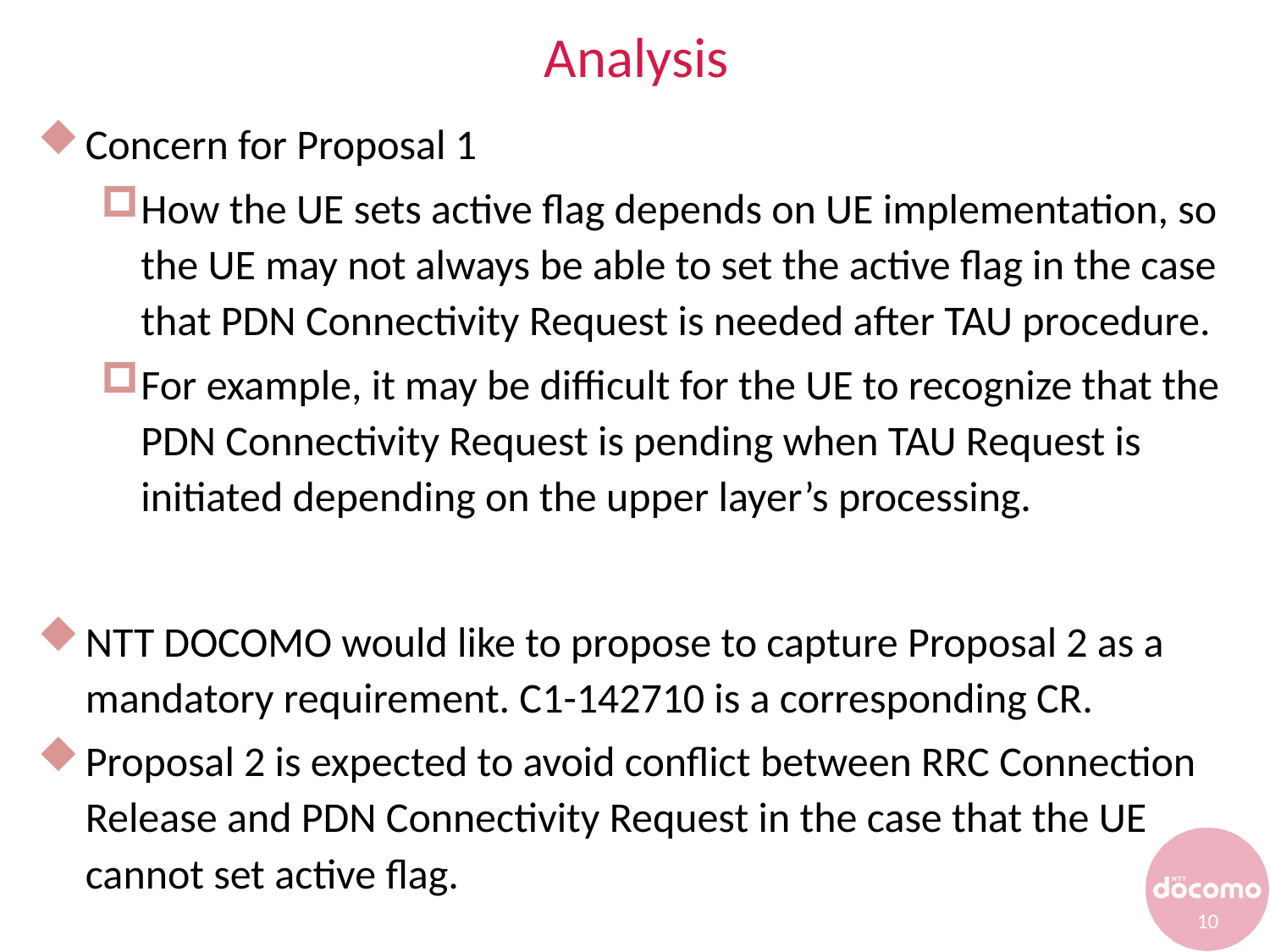

# Analysis
Concern for Proposal 1
How the UE sets active flag depends on UE implementation, so the UE may not always be able to set the active flag in the case that PDN Connectivity Request is needed after TAU procedure.
For example, it may be difficult for the UE to recognize that the PDN Connectivity Request is pending when TAU Request is initiated depending on the upper layer’s processing.

NTT DOCOMO would like to propose to capture Proposal 2 as a mandatory requirement. C1-142710 is a corresponding CR.
Proposal 2 is expected to avoid conflict between RRC Connection Release and PDN Connectivity Request in the case that the UE cannot set active flag.
10